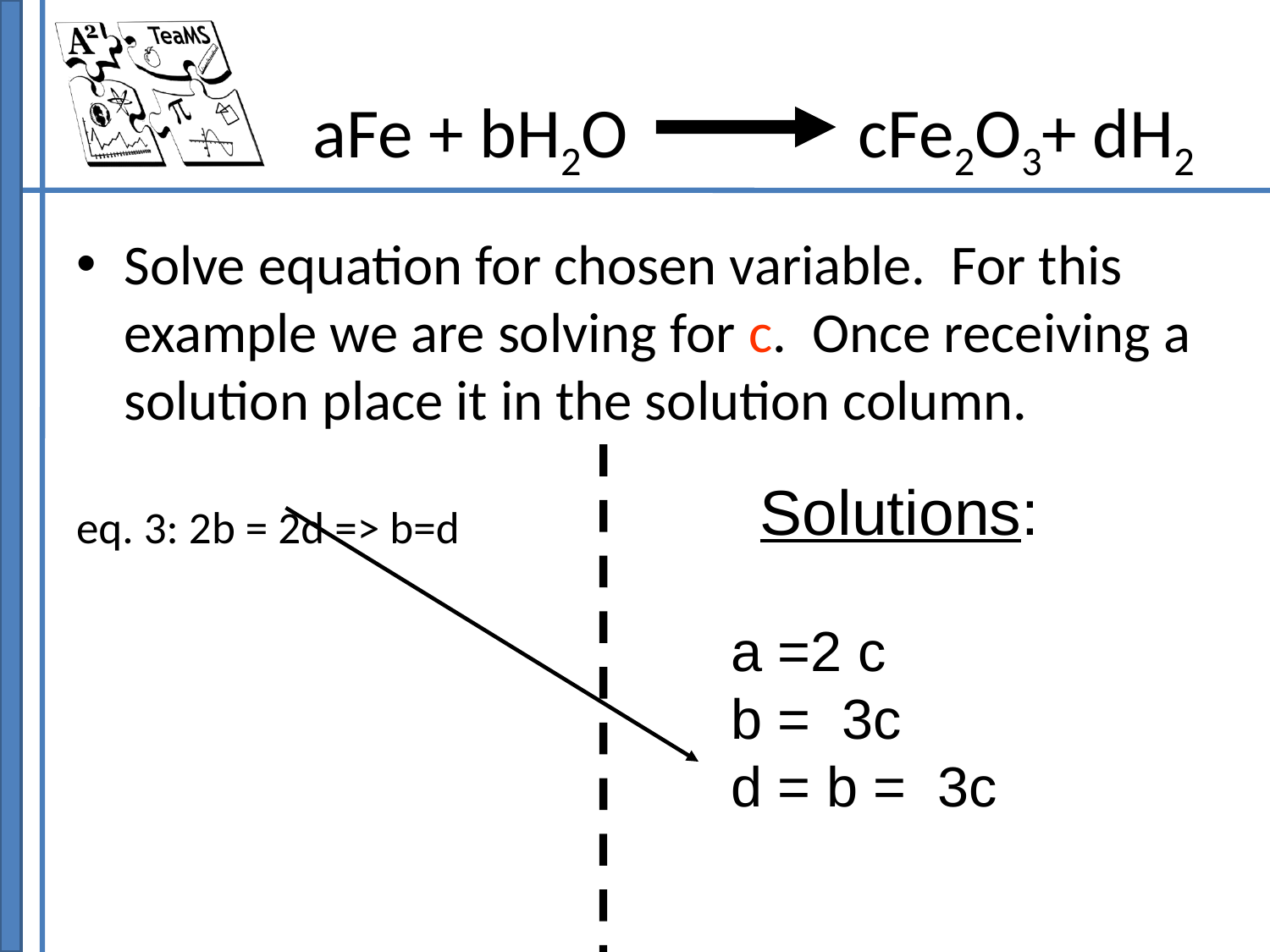

# aFe + bH2O 		    cFe2O3+ dH2

Solve equation for chosen variable.  For this example we are solving for c.  Once receiving a solution place it in the solution column.
eq. 3: 2b = 2d => b=d

Solutions:

      a =2 c
      b =  3c
      d = b =  3c